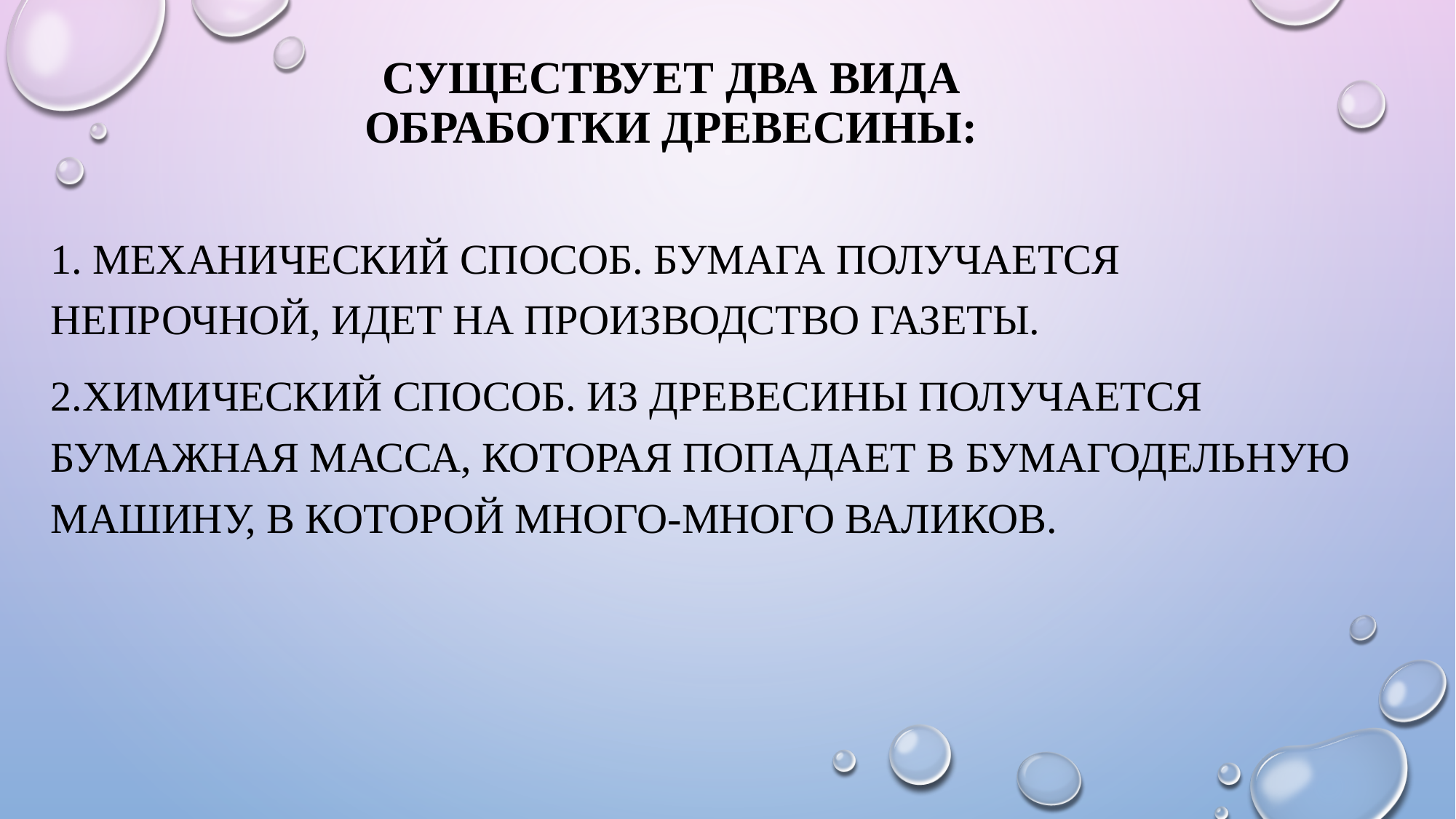

# Существует два вида обработки древесины:
1. Механический способ. Бумага получается непрочной, идет на производство газеты.
2.Химический способ. Из древесины получается бумажная масса, которая попадает в бумагодельную машину, в которой много-много валиков.